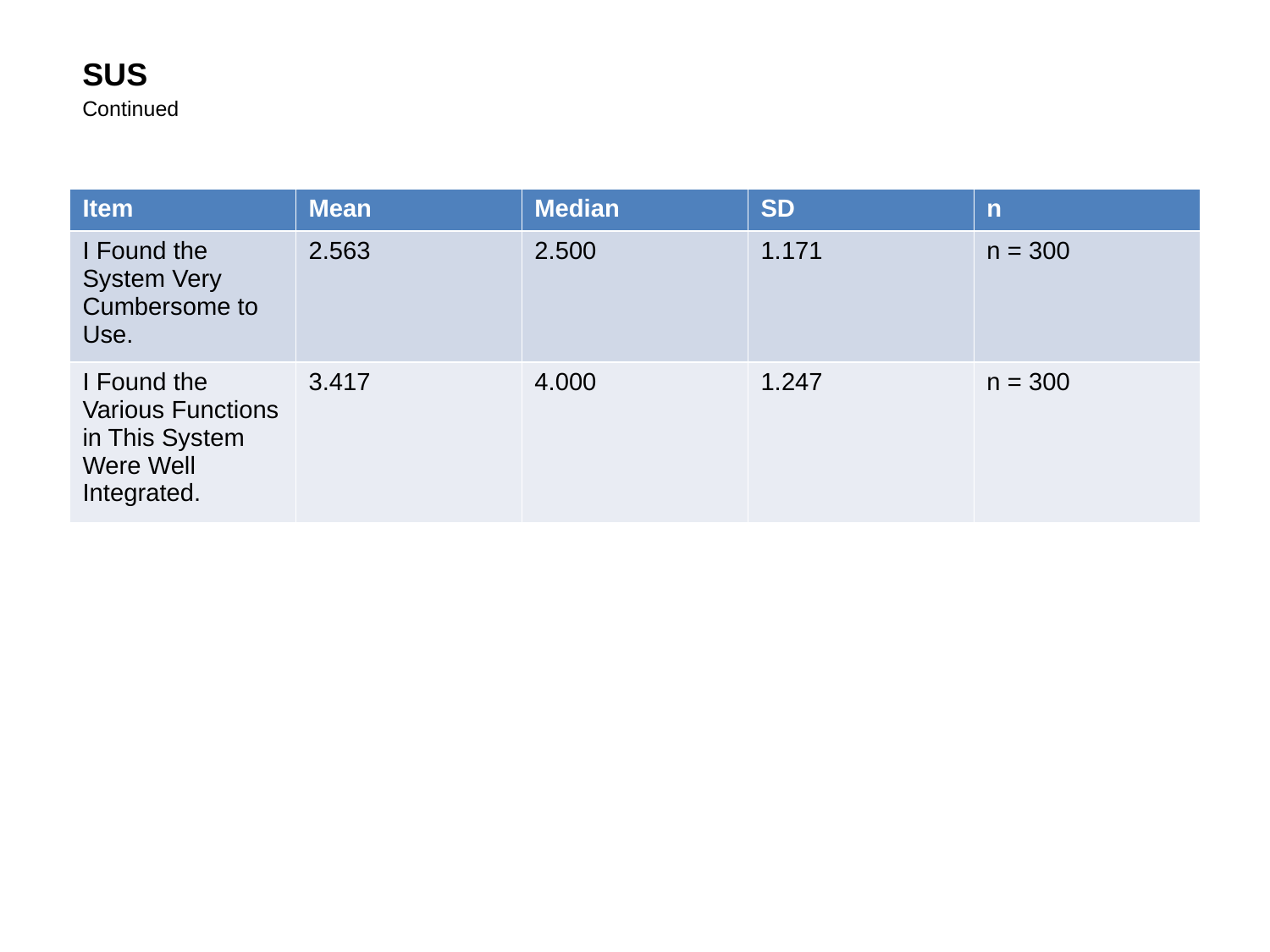

SUS
Continued
| Item | Mean | Median | SD | n |
| --- | --- | --- | --- | --- |
| I Found the System Very Cumbersome to Use. | 2.563 | 2.500 | 1.171 | n = 300 |
| I Found the Various Functions in This System Were Well Integrated. | 3.417 | 4.000 | 1.247 | n = 300 |